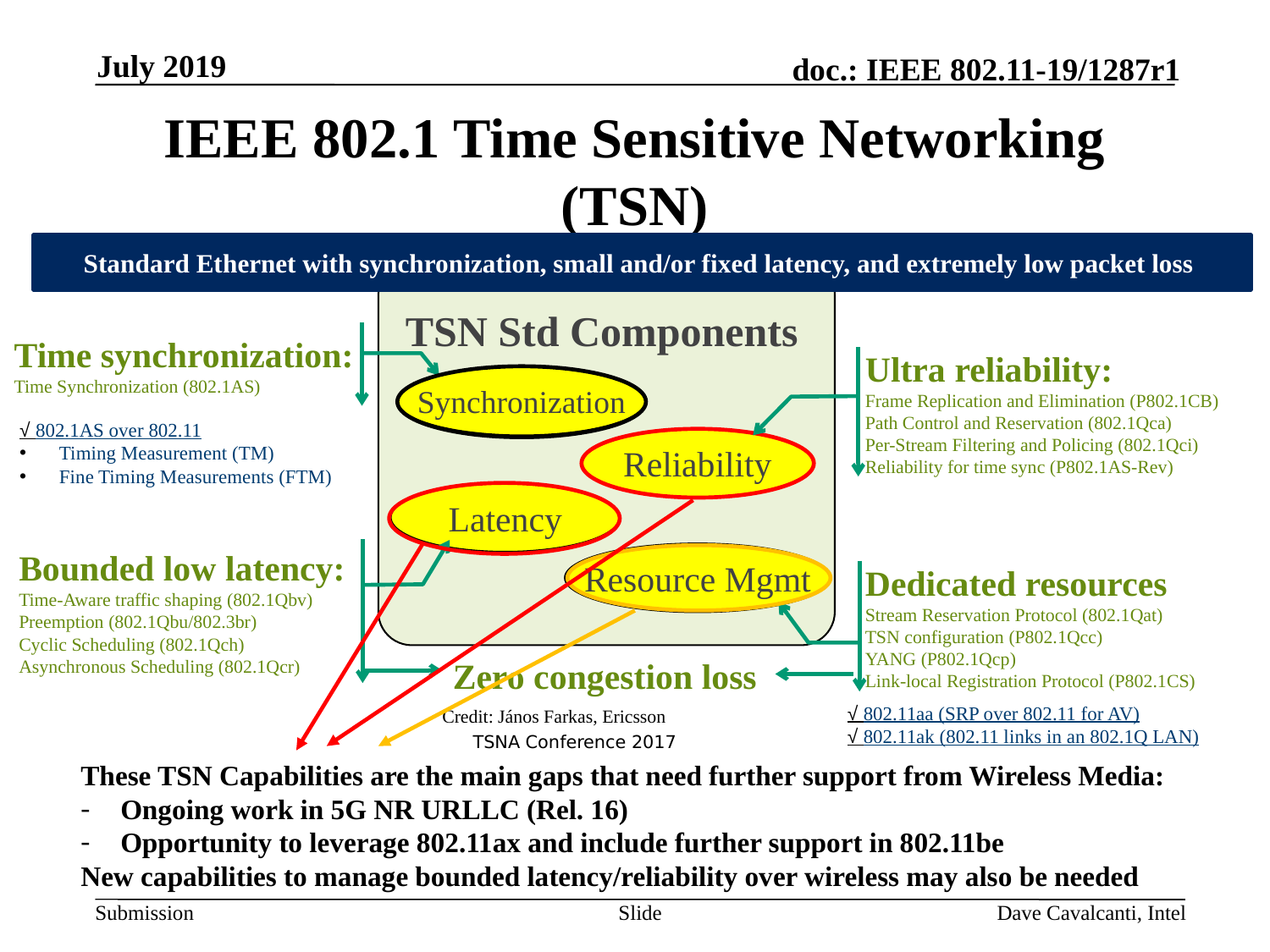

July 2019
# IEEE 802.1 Time Sensitive Networking (TSN)
Standard Ethernet with synchronization, small and/or fixed latency, and extremely low packet loss

TSN Std Components
Time synchronization:
Time Synchronization (802.1AS)
Ultra reliability:
Frame Replication and Elimination (P802.1CB)
Path Control and Reservation (802.1Qca)
Per-Stream Filtering and Policing (802.1Qci)
Reliability for time sync (P802.1AS-Rev)

Synchronization
√ 802.1AS over 802.11
Timing Measurement (TM)
Fine Timing Measurements (FTM)
Reliability
Reliability

Latency
Bounded low latency:
Time-Aware traffic shaping (802.1Qbv)
Preemption (802.1Qbu/802.3br)
Cyclic Scheduling (802.1Qch)
Asynchronous Scheduling (802.1Qcr)
Resource Mgmt

Dedicated resources
Stream Reservation Protocol (802.1Qat)
TSN configuration (P802.1Qcc)
YANG (P802.1Qcp)
Link-local Registration Protocol (P802.1CS)
Zero congestion loss
√ 802.11aa (SRP over 802.11 for AV)
√ 802.11ak (802.11 links in an 802.1Q LAN)
Credit: János Farkas, Ericsson
TSNA Conference 2017
These TSN Capabilities are the main gaps that need further support from Wireless Media:
Ongoing work in 5G NR URLLC (Rel. 16)
Opportunity to leverage 802.11ax and include further support in 802.11be
New capabilities to manage bounded latency/reliability over wireless may also be needed
Slide	10
Dave Cavalcanti, Intel